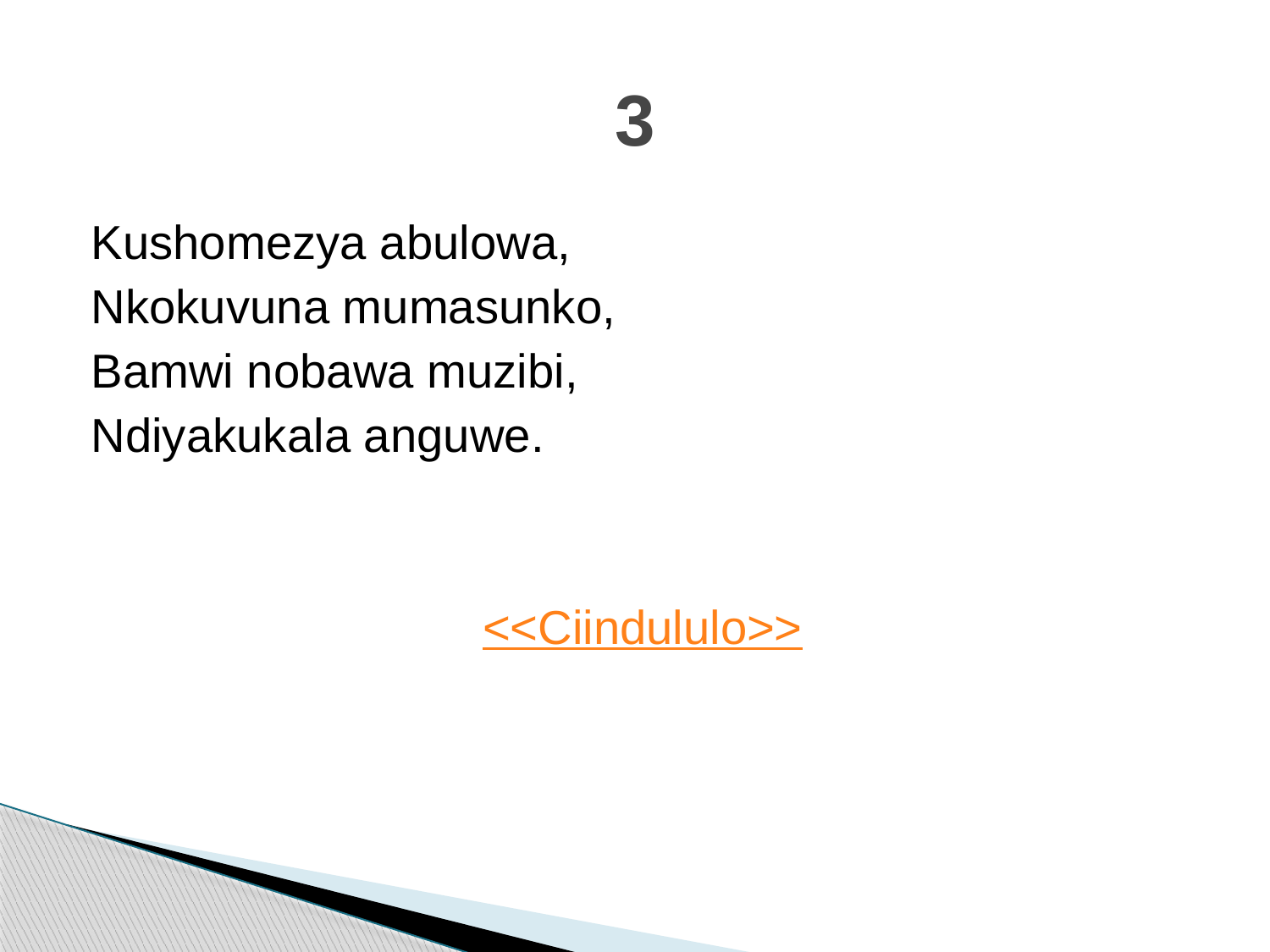

# 3
Kushomezya abulowa,
Nkokuvuna mumasunko,
Bamwi nobawa muzibi,
Ndiyakukala anguwe.

<<Ciindululo>>